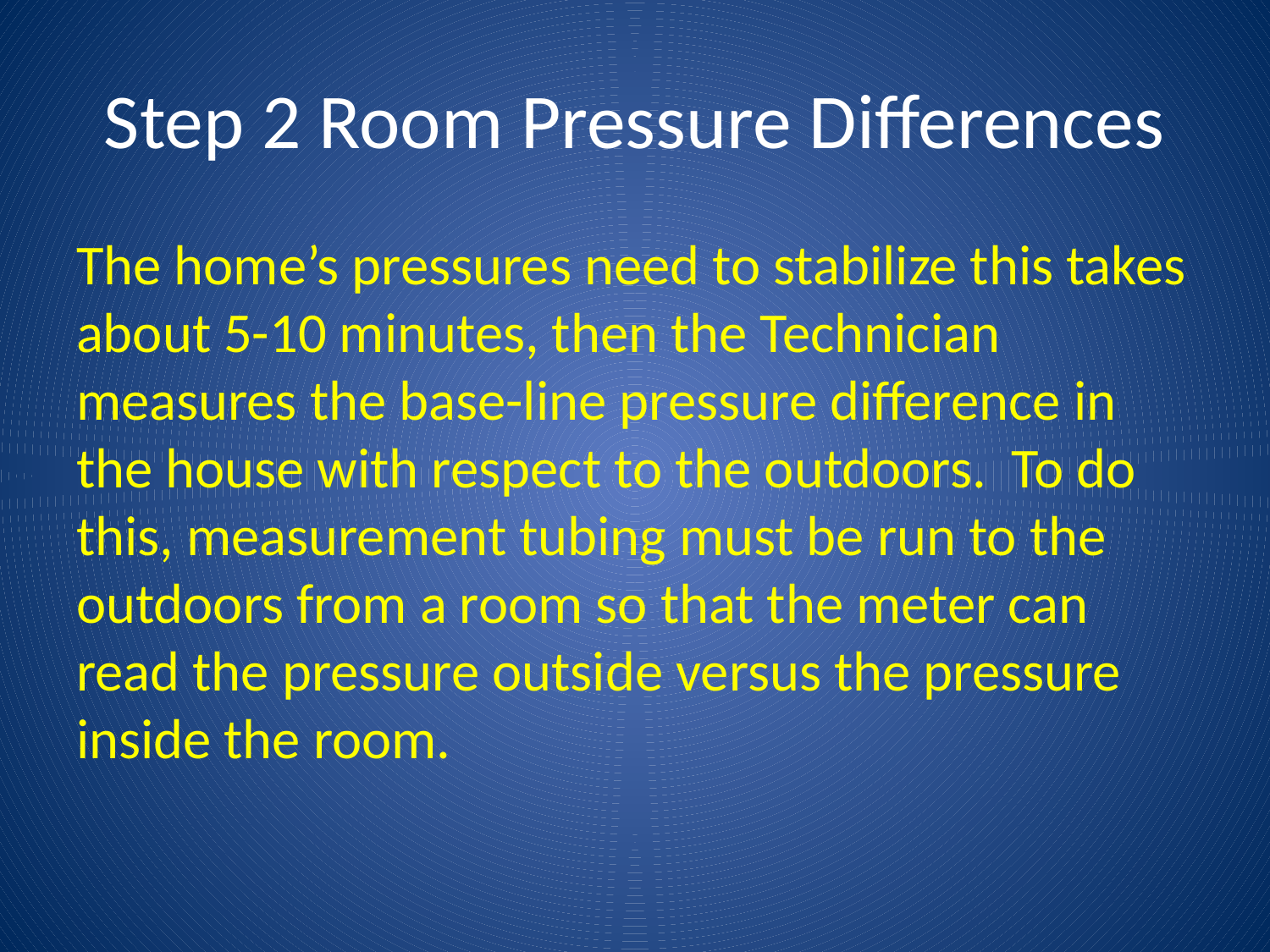

# Step 2 Room Pressure Differences
The home’s pressures need to stabilize this takes about 5-10 minutes, then the Technician measures the base-line pressure difference in the house with respect to the outdoors.  To do this, measurement tubing must be run to the outdoors from a room so that the meter can read the pressure outside versus the pressure inside the room.